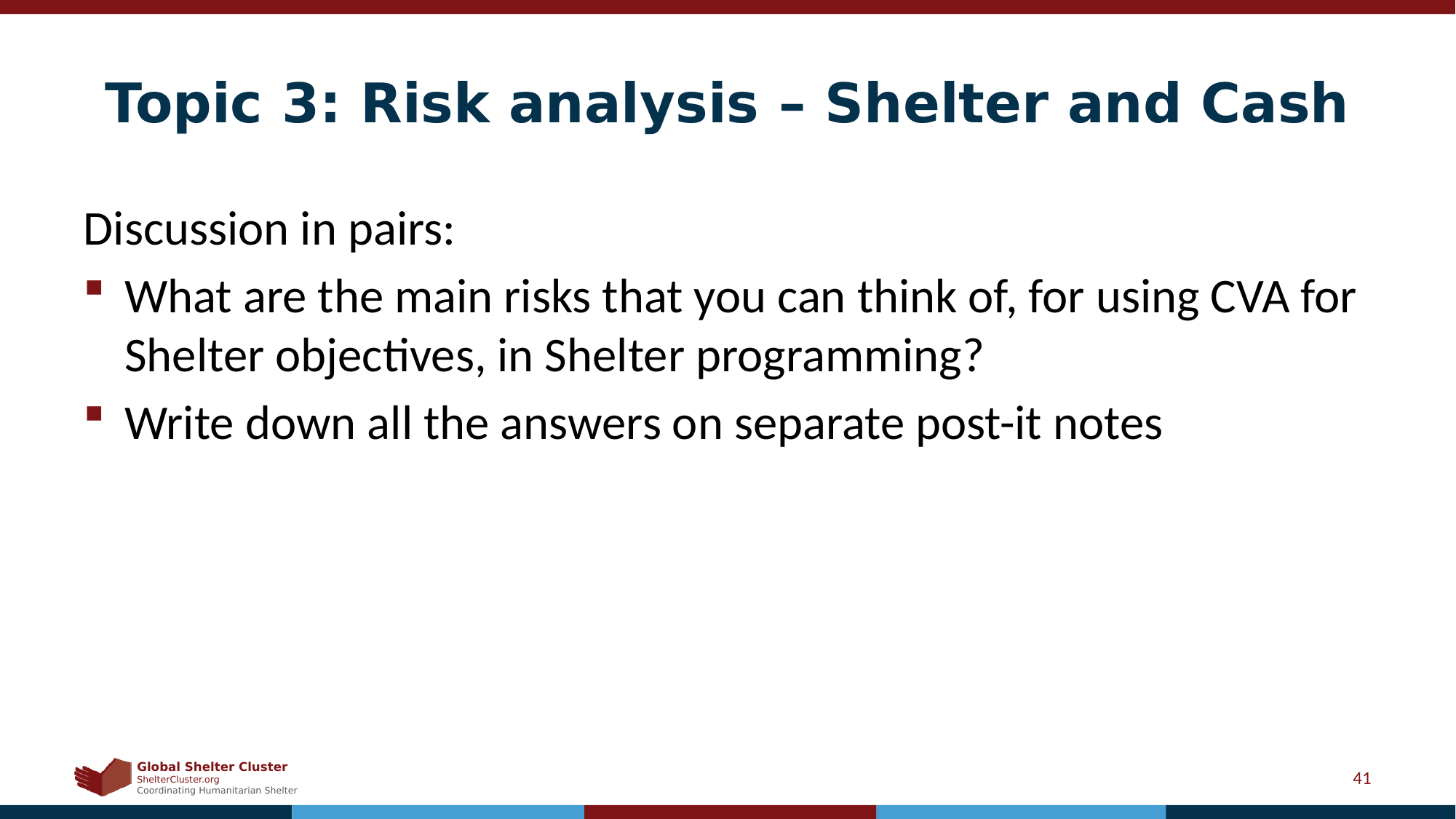

# Topic 3: Risk analysis – Shelter and Cash
Discussion in pairs:
What are the main risks that you can think of, for using CVA for Shelter objectives, in Shelter programming?
Write down all the answers on separate post-it notes
41